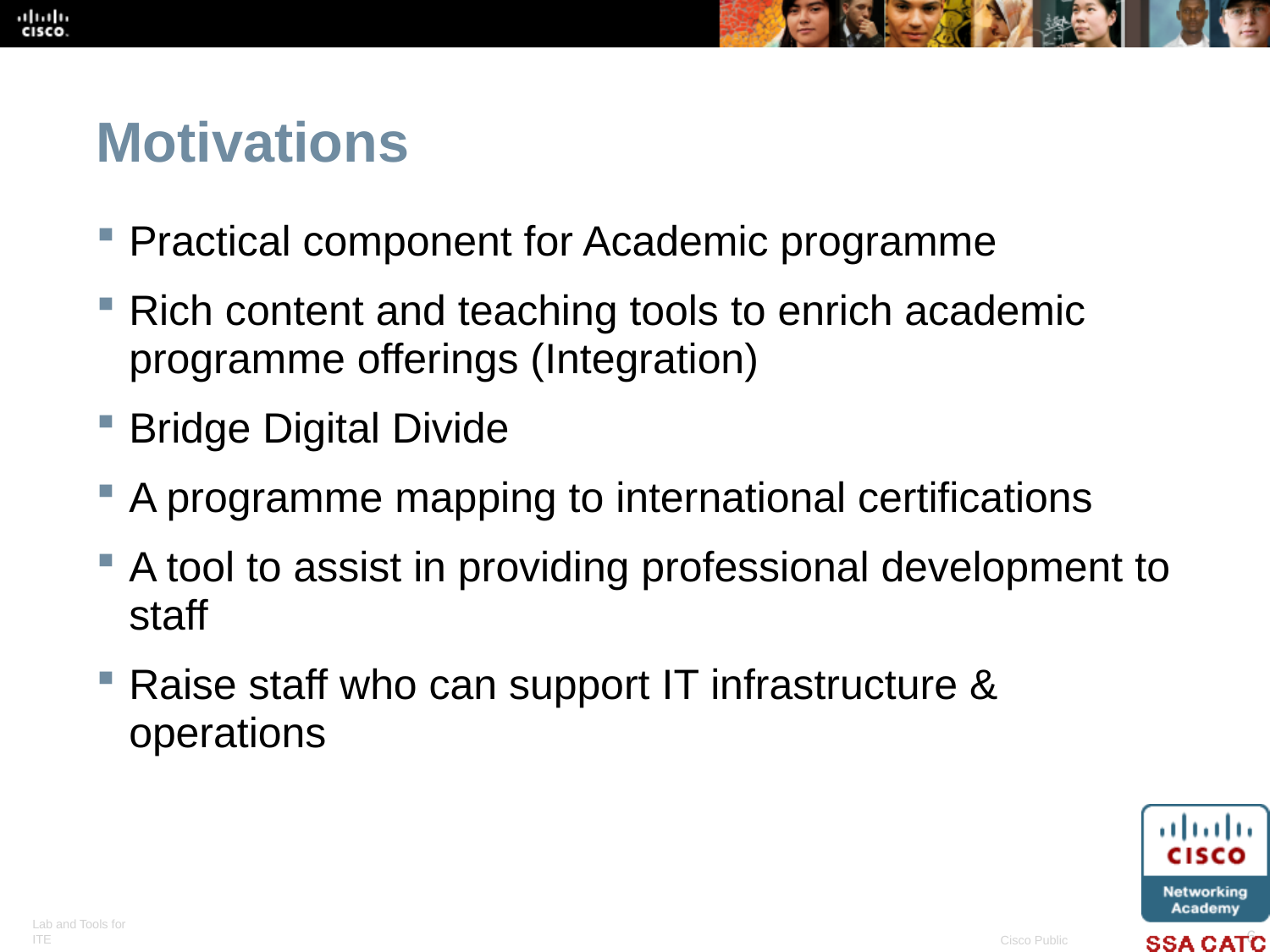

# Motivations
Practical component for Academic programme
Rich content and teaching tools to enrich academic programme offerings (Integration)
Bridge Digital Divide
A programme mapping to international certifications
A tool to assist in providing professional development to staff
Raise staff who can support IT infrastructure & operations